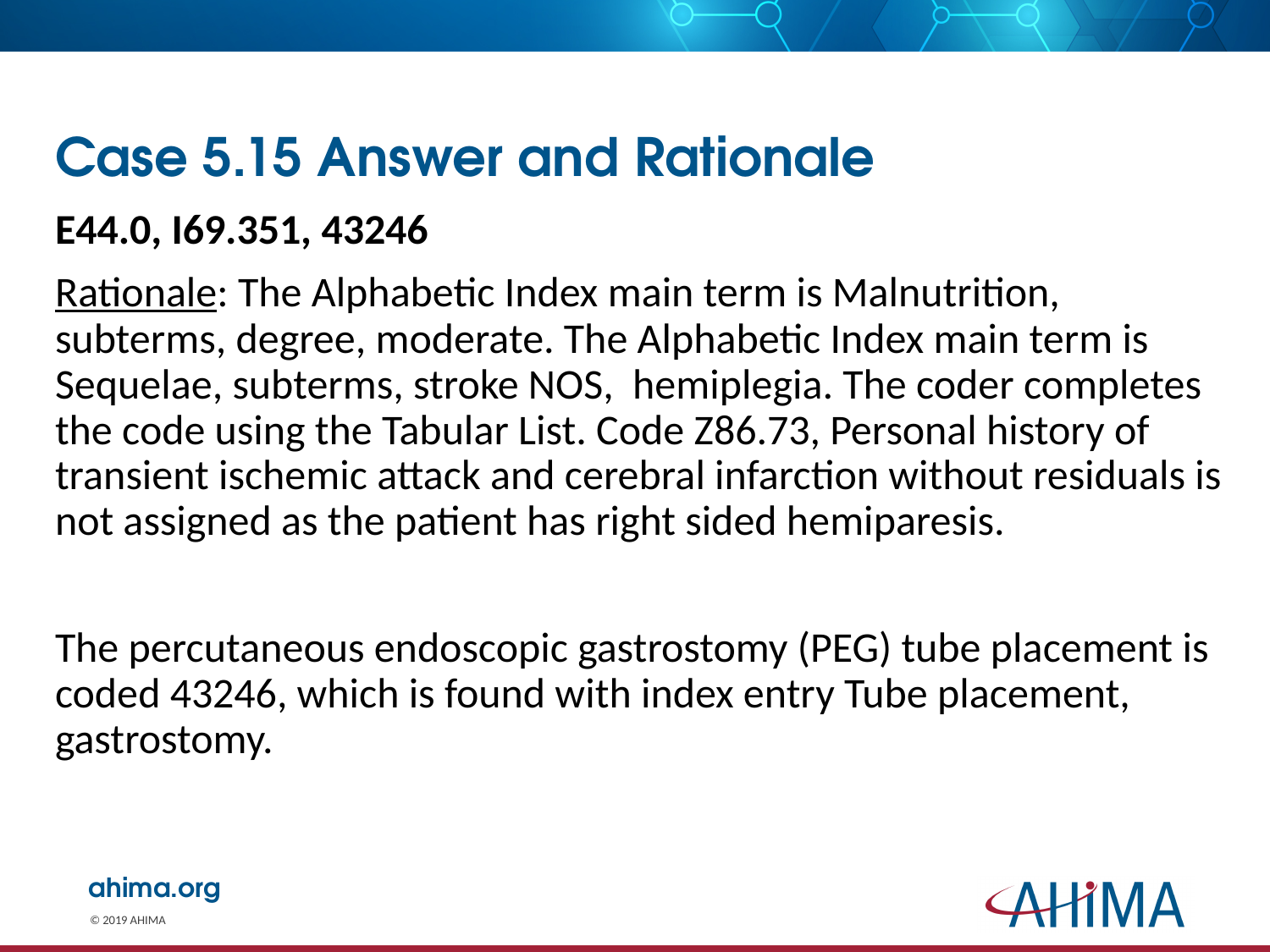

# Case 5.15 Answer and Rationale
E44.0, I69.351, 43246
Rationale: The Alphabetic Index main term is Malnutrition, subterms, degree, moderate. The Alphabetic Index main term is Sequelae, subterms, stroke NOS,  hemiplegia. The coder completes the code using the Tabular List. Code Z86.73, Personal history of transient ischemic attack and cerebral infarction without residuals is not assigned as the patient has right sided hemiparesis.

The percutaneous endoscopic gastrostomy (PEG) tube placement is coded 43246, which is found with index entry Tube placement, gastrostomy.